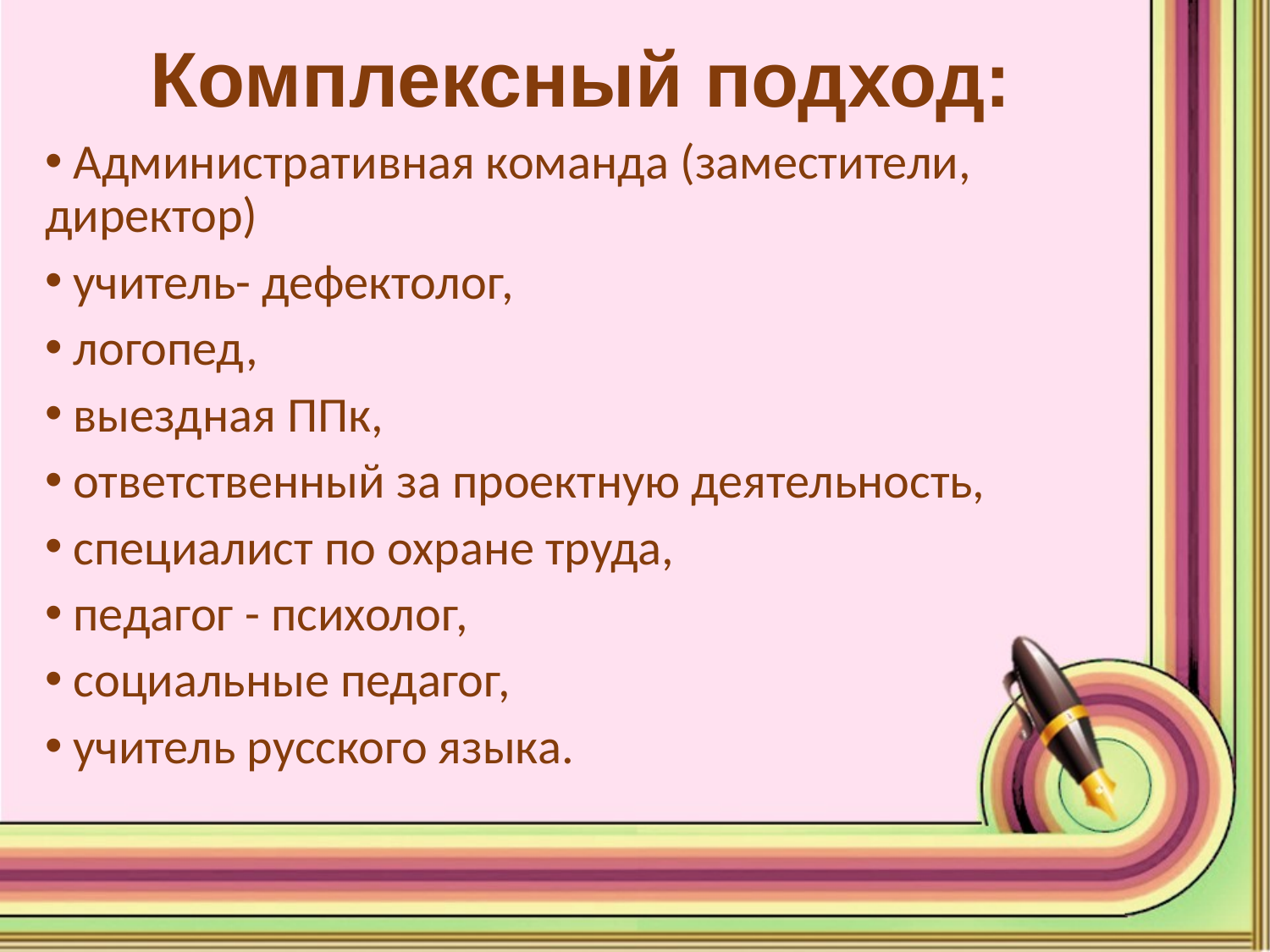

# Комплексный подход:
 Административная команда (заместители, директор)
 учитель- дефектолог,
 логопед,
 выездная ППк,
 ответственный за проектную деятельность,
 специалист по охране труда,
 педагог - психолог,
 социальные педагог,
 учитель русского языка.